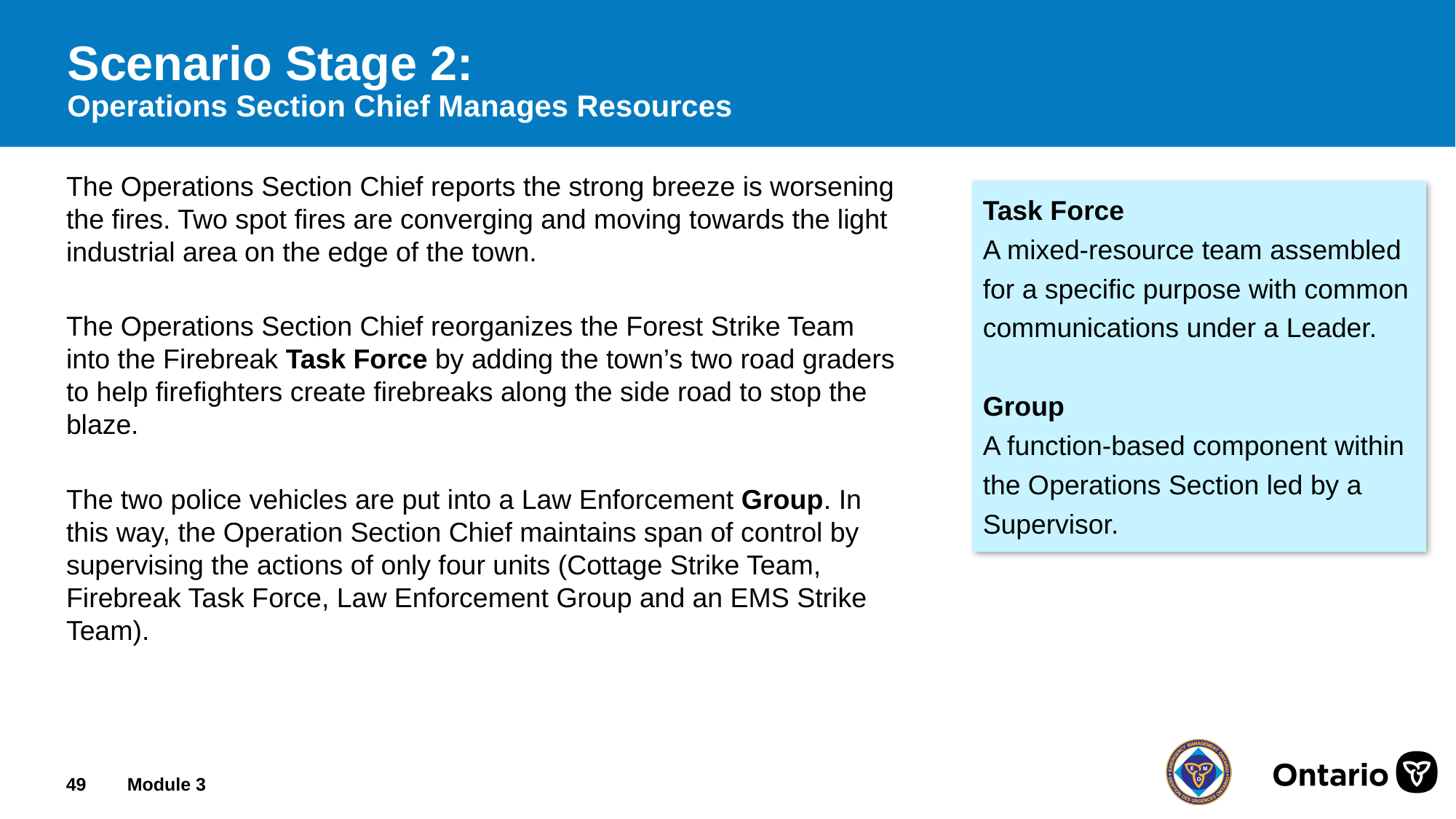

# Scenario Stage 2: Operations Section Chief Manages Resources
The Operations Section Chief reports the strong breeze is worsening the fires. Two spot fires are converging and moving towards the light industrial area on the edge of the town.

The Operations Section Chief reorganizes the Forest Strike Team into the Firebreak Task Force by adding the town’s two road graders to help firefighters create firebreaks along the side road to stop the blaze.

The two police vehicles are put into a Law Enforcement Group. In this way, the Operation Section Chief maintains span of control by supervising the actions of only four units (Cottage Strike Team, Firebreak Task Force, Law Enforcement Group and an EMS Strike Team).

Task Force
A mixed-resource team assembled for a specific purpose with common communications under a Leader.

Group
A function-based component within the Operations Section led by a Supervisor.

49
Module 3